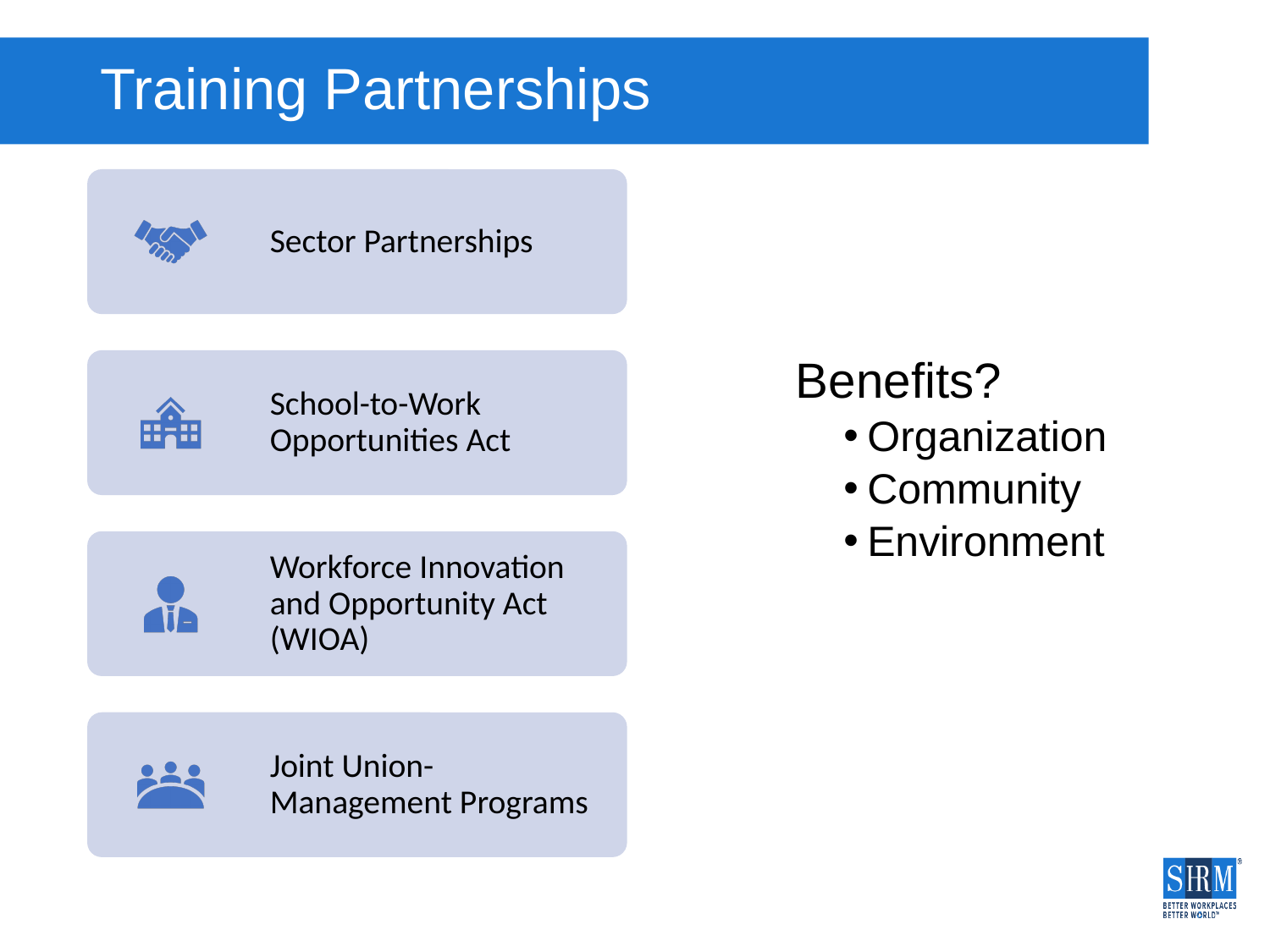

# Training Partnerships
Sector Partnerships
School-to-Work Opportunities Act
Workforce Innovation and Opportunity Act (WIOA)
Joint Union-Management Programs
Benefits?
Organization
Community
Environment